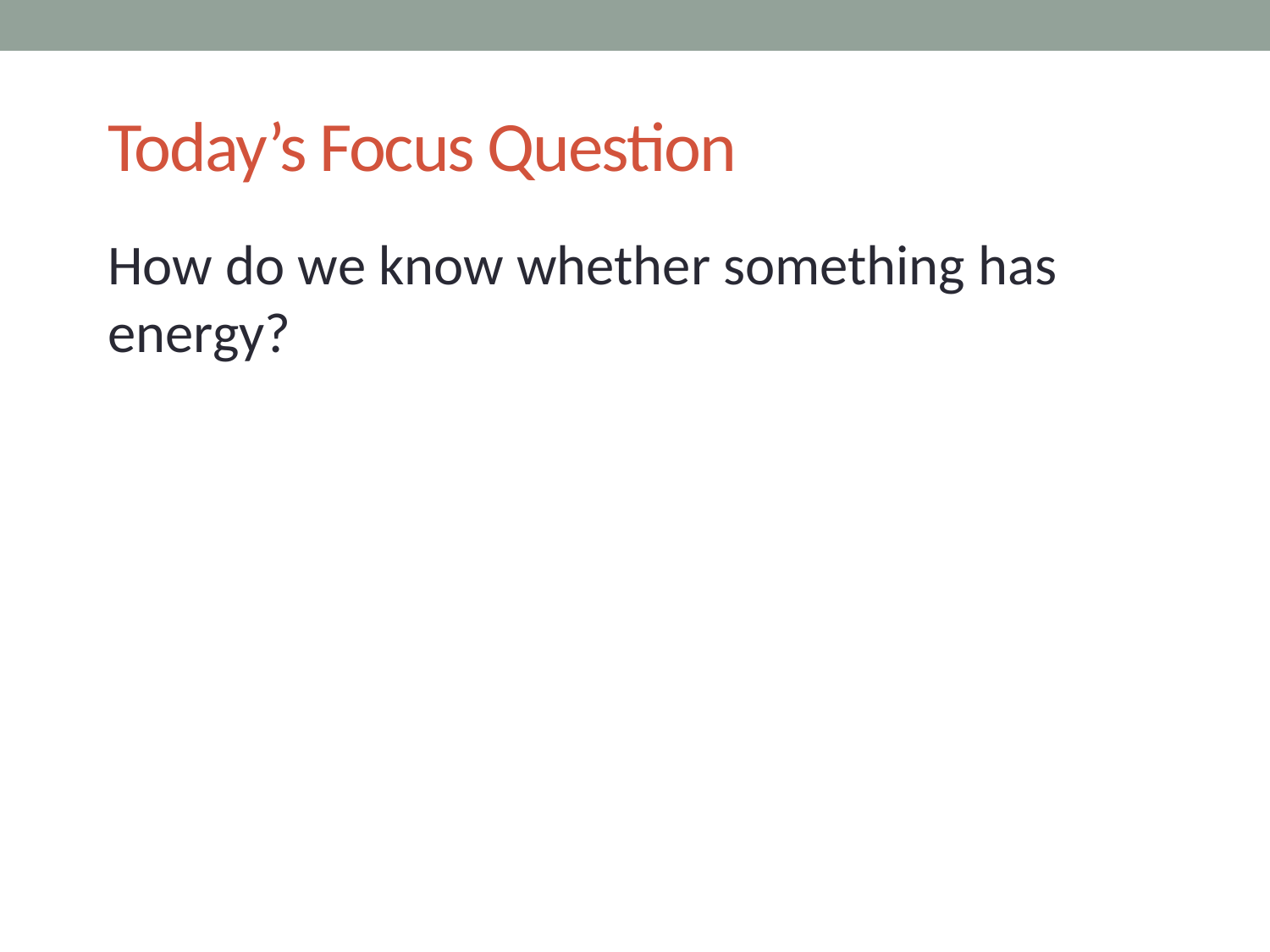

# Today’s Focus Question
How do we know whether something has energy?